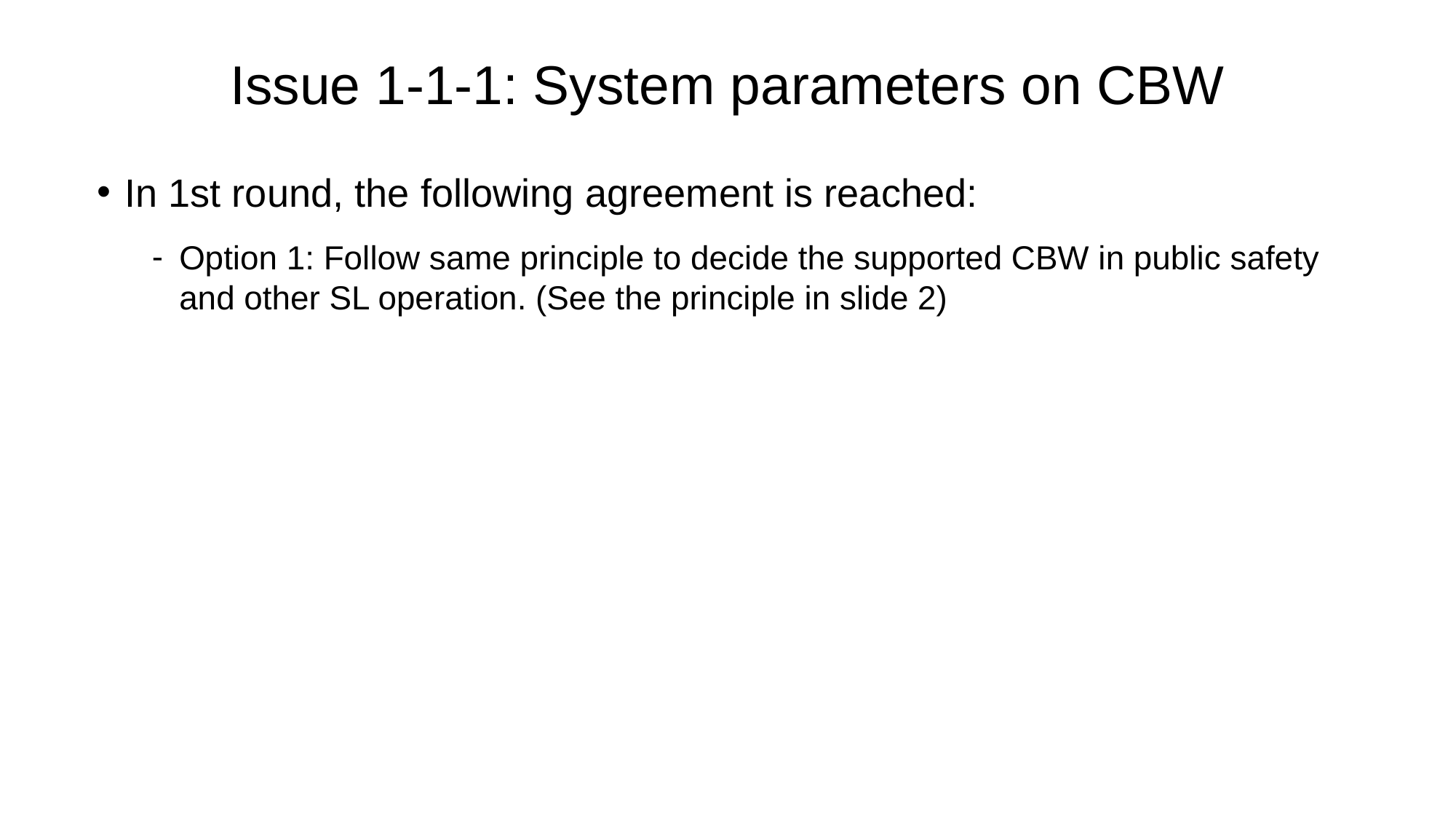

# Issue 1-1-1: System parameters on CBW
In 1st round, the following agreement is reached:
Option 1: Follow same principle to decide the supported CBW in public safety and other SL operation. (See the principle in slide 2)